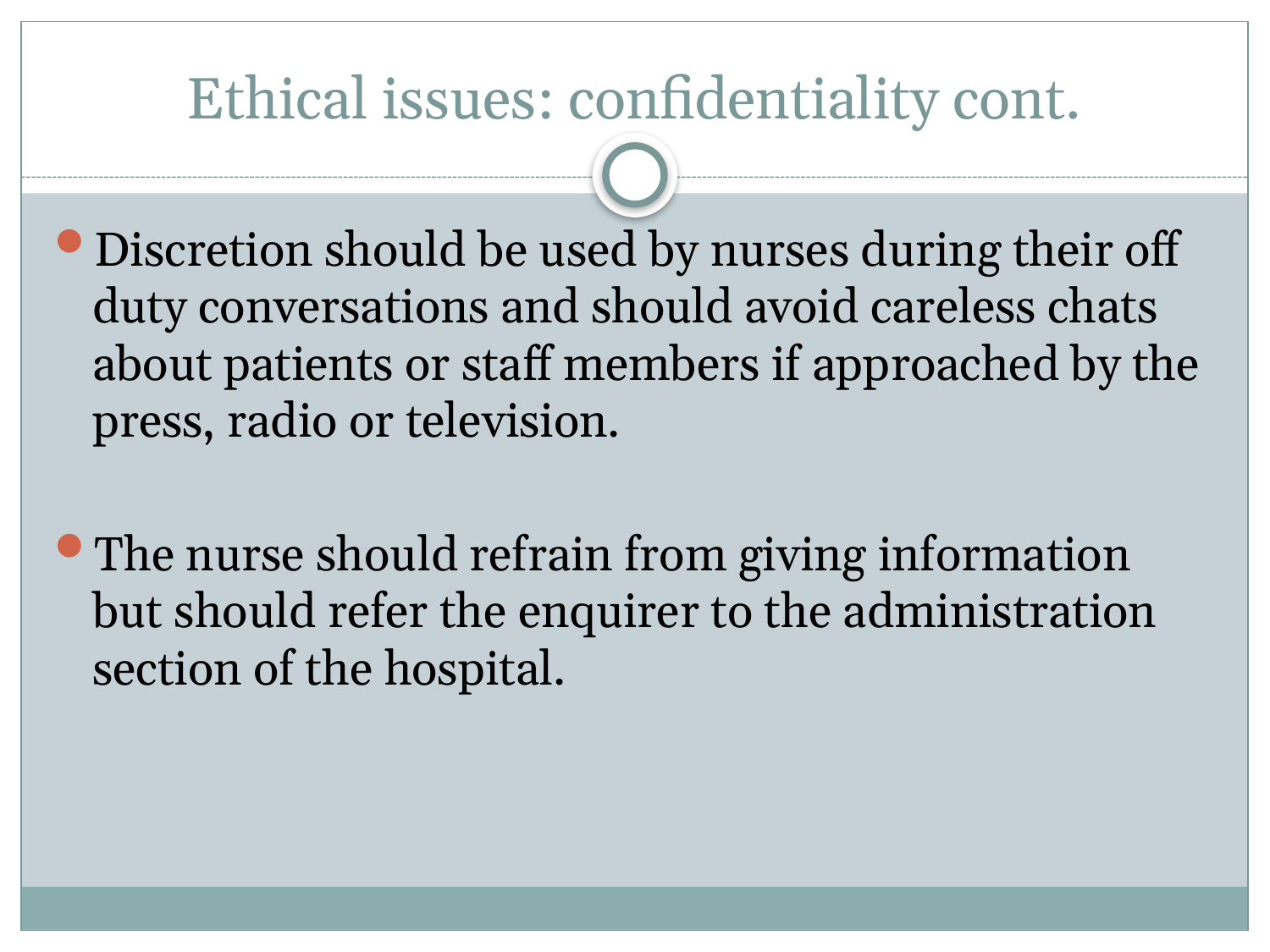

# Ethical issues: confidentiality cont.
Discretion should be used by nurses during their off duty conversations and should avoid careless chats about patients or staff members if approached by the press, radio or television.

The nurse should refrain from giving information but should refer the enquirer to the administration section of the hospital.